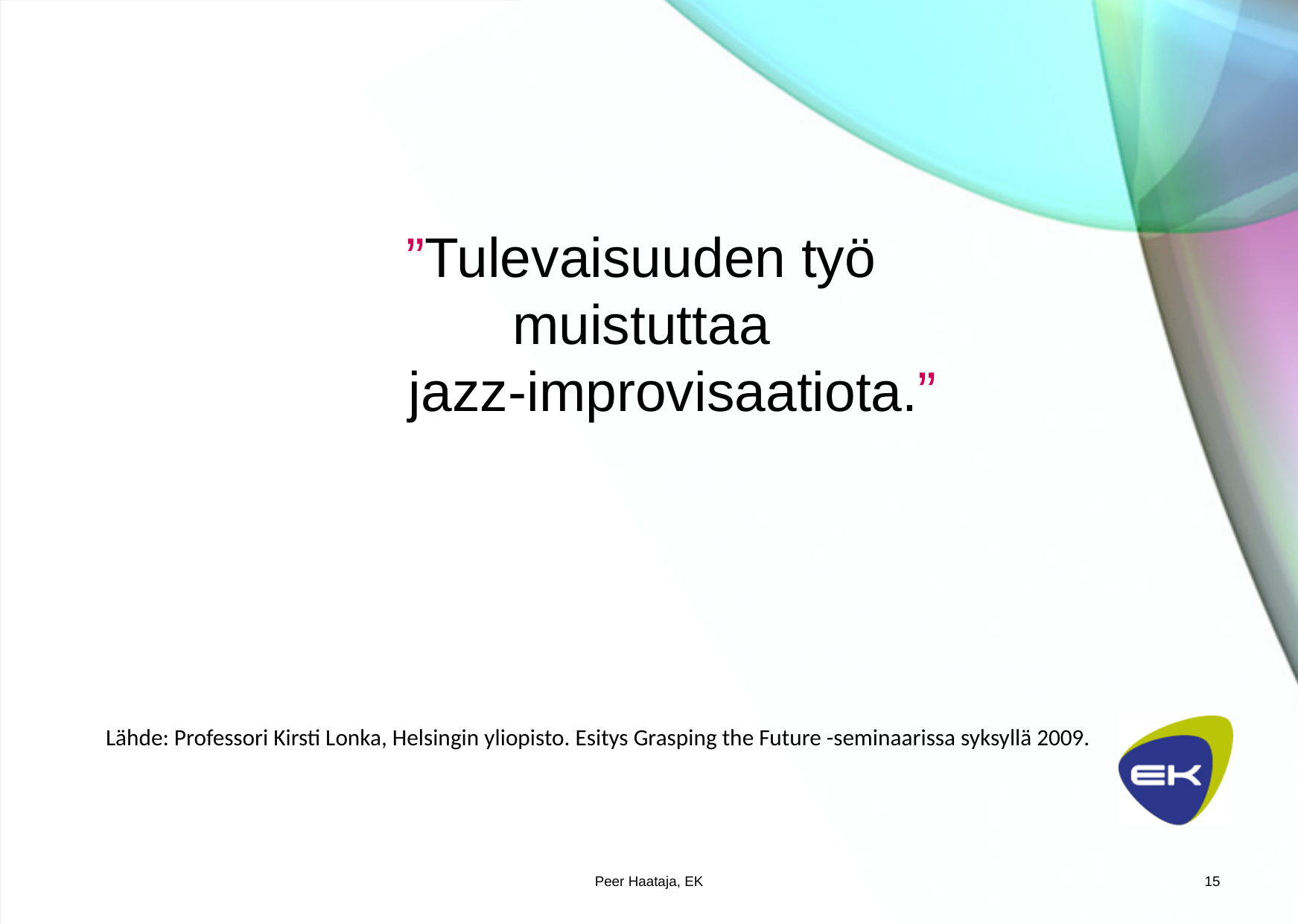

”Tulevaisuuden työ
muistuttaa
jazz-improvisaatiota.”

Lähde: Professori Kirsti Lonka, Helsingin yliopisto. Esitys Grasping the Future -seminaarissa syksyllä 2009.
Peer Haataja, EK
15